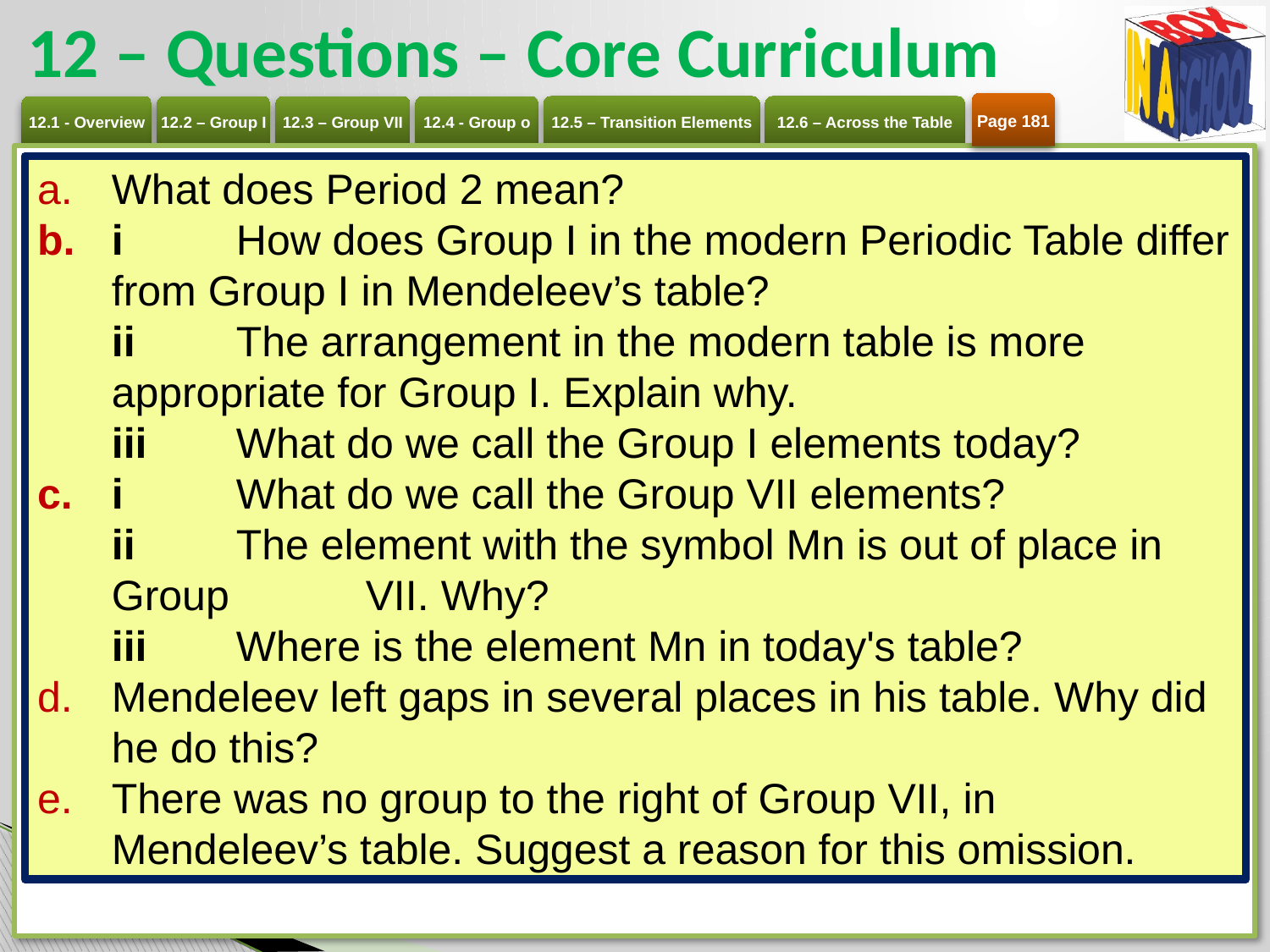

# 12 – Questions – Core Curriculum
Page 181
What does Period 2 mean?
i 	How does Group I in the modern Periodic Table differ from Group I in Mendeleev’s table?
ii	The arrangement in the modern table is more 	appropriate for Group I. Explain why.
iii	What do we call the Group I elements today?
i 	What do we call the Group VII elements?
ii 	The element with the symbol Mn is out of place in Group 	VII. Why?
iii 	Where is the element Mn in today's table?
Mendeleev left gaps in several places in his table. Why did he do this?
There was no group to the right of Group VII, in Mendeleev’s table. Suggest a reason for this omission.